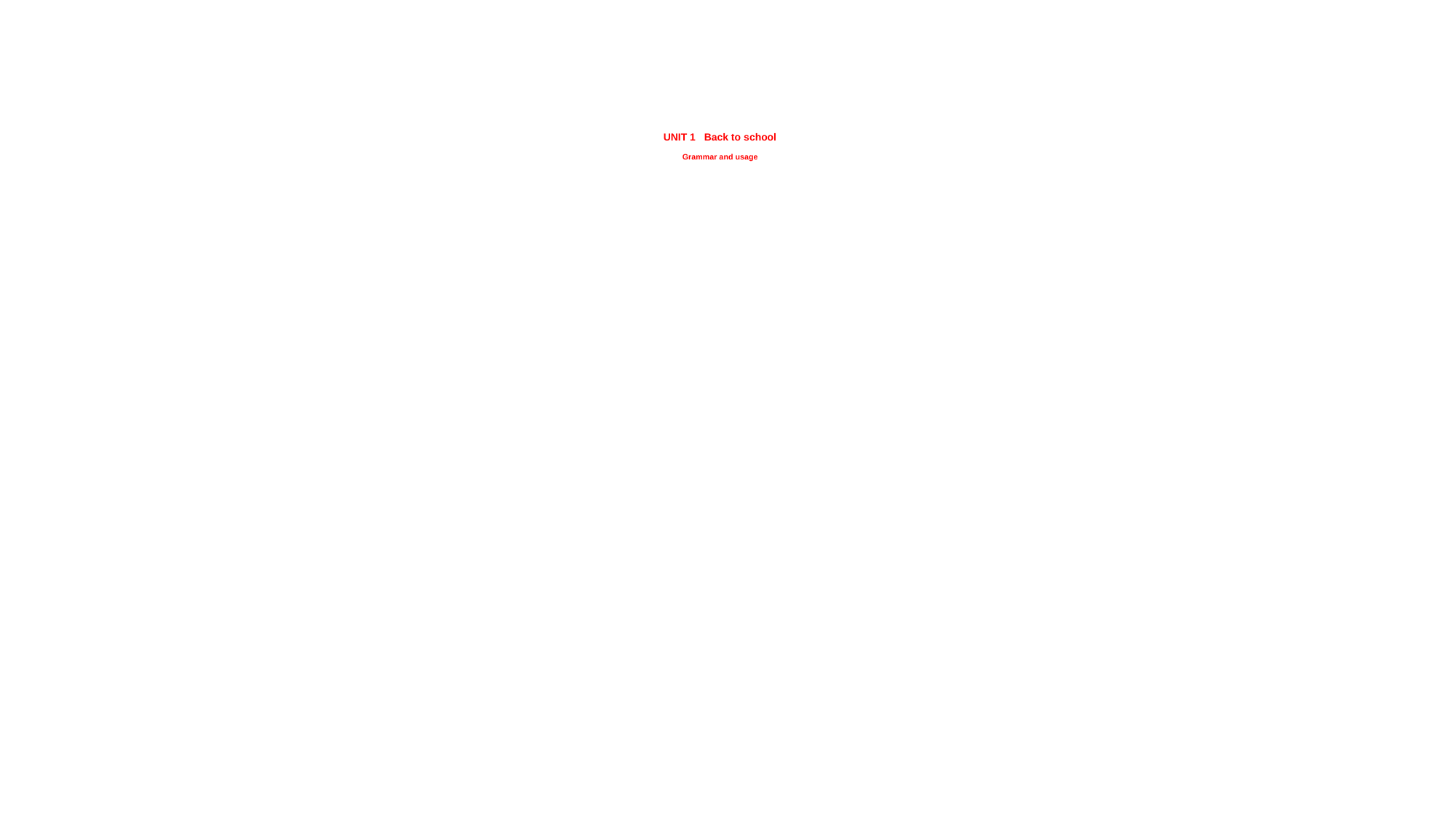

UNIT 1   Back to school
Grammar and usage